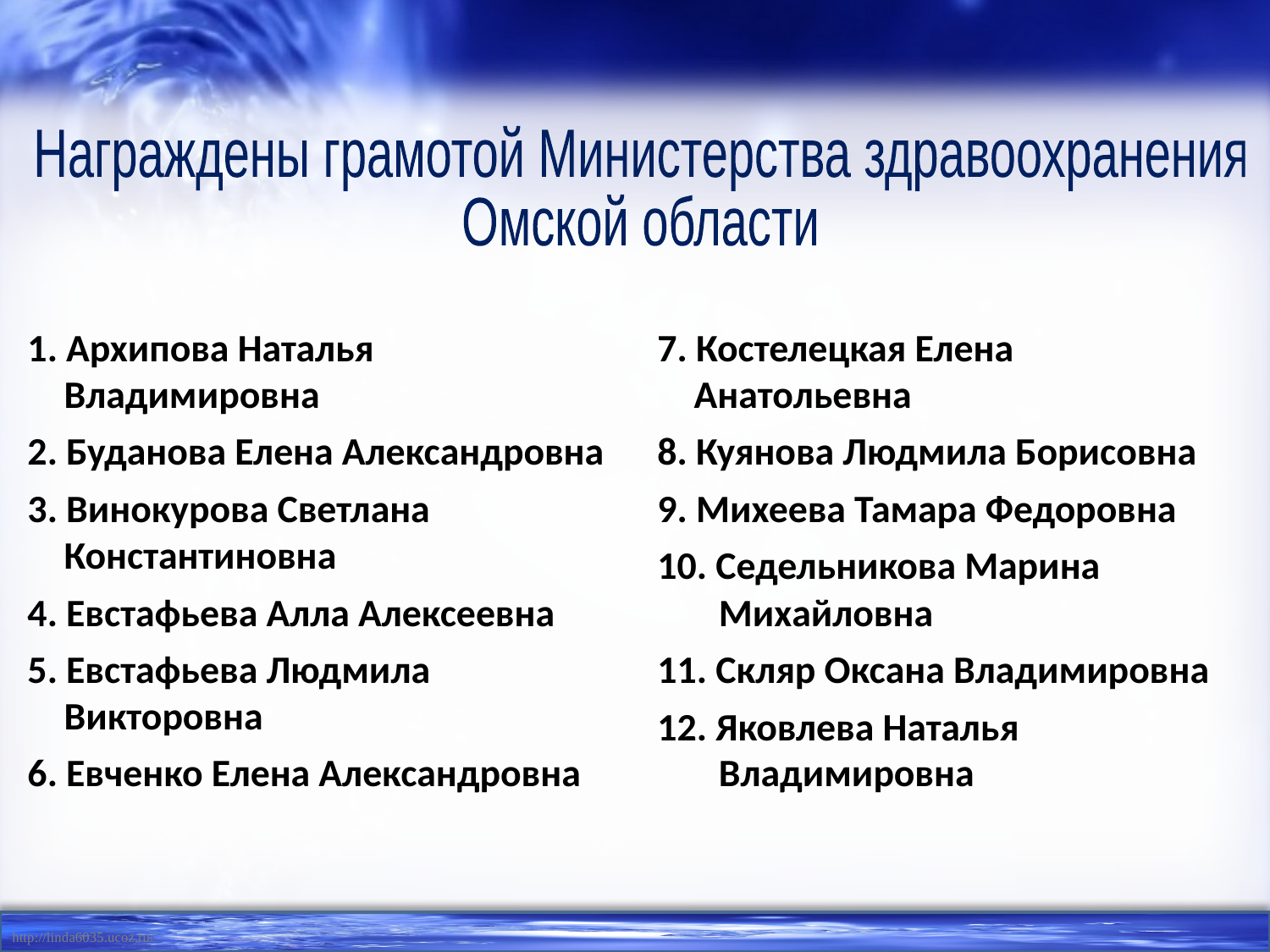

Награждены грамотой Министерства здравоохранения
Омской области
1. Архипова Наталья Владимировна
2. Буданова Елена Александровна
3. Винокурова Светлана Константиновна
4. Евстафьева Алла Алексеевна
5. Евстафьева Людмила  Викторовна
6. Евченко Елена Александровна
7. Костелецкая Елена Анатольевна
8. Куянова Людмила Борисовна
9. Михеева Тамара Федоровна
10. Седельникова Марина Михайловна
11. Скляр Оксана Владимировна
12. Яковлева Наталья Владимировна